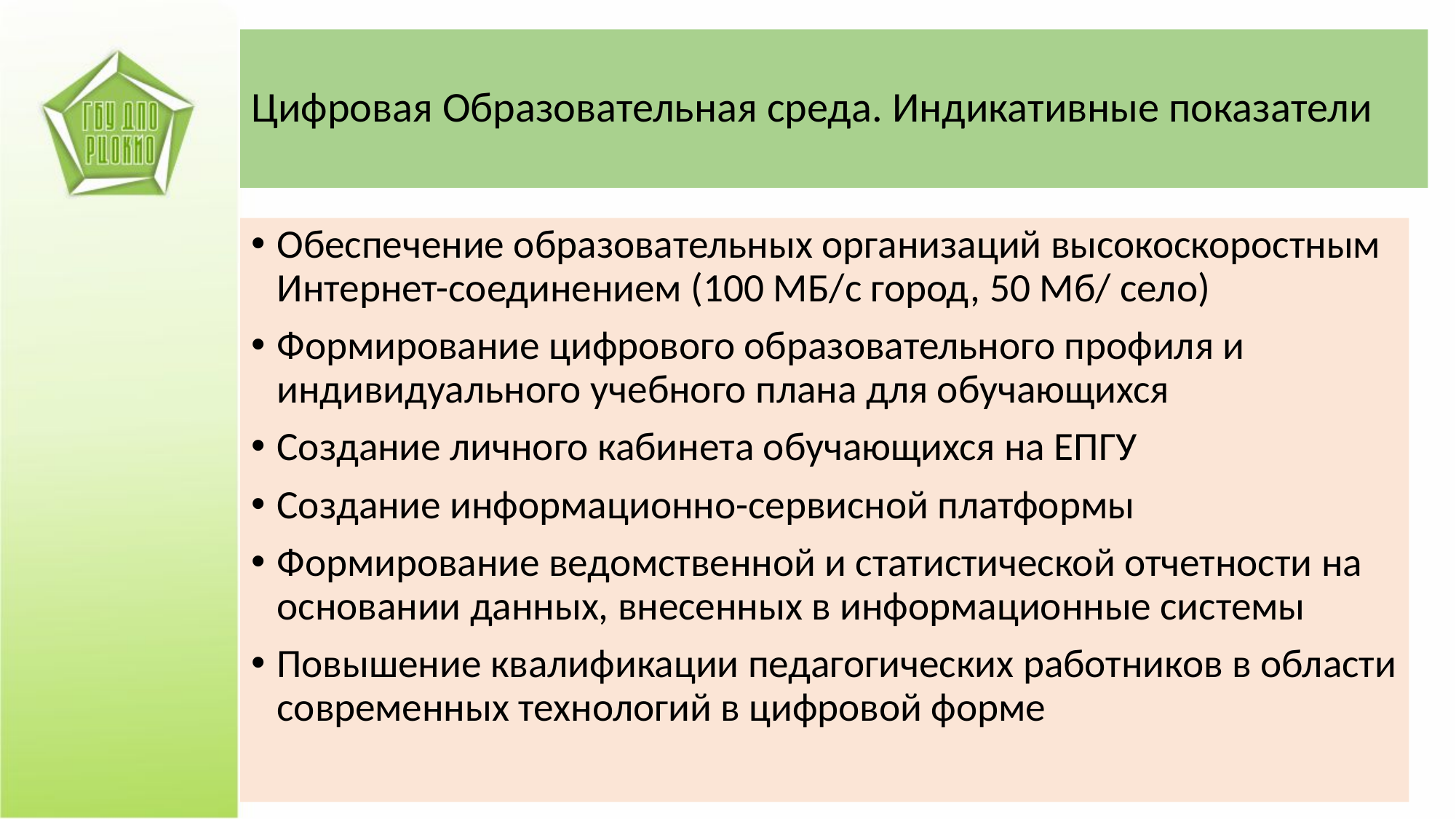

# Цифровая Образовательная среда. Индикативные показатели
Обеспечение образовательных организаций высокоскоростным Интернет-соединением (100 МБ/с город, 50 Мб/ село)
Формирование цифрового образовательного профиля и индивидуального учебного плана для обучающихся
Создание личного кабинета обучающихся на ЕПГУ
Создание информационно-сервисной платформы
Формирование ведомственной и статистической отчетности на основании данных, внесенных в информационные системы
Повышение квалификации педагогических работников в области современных технологий в цифровой форме